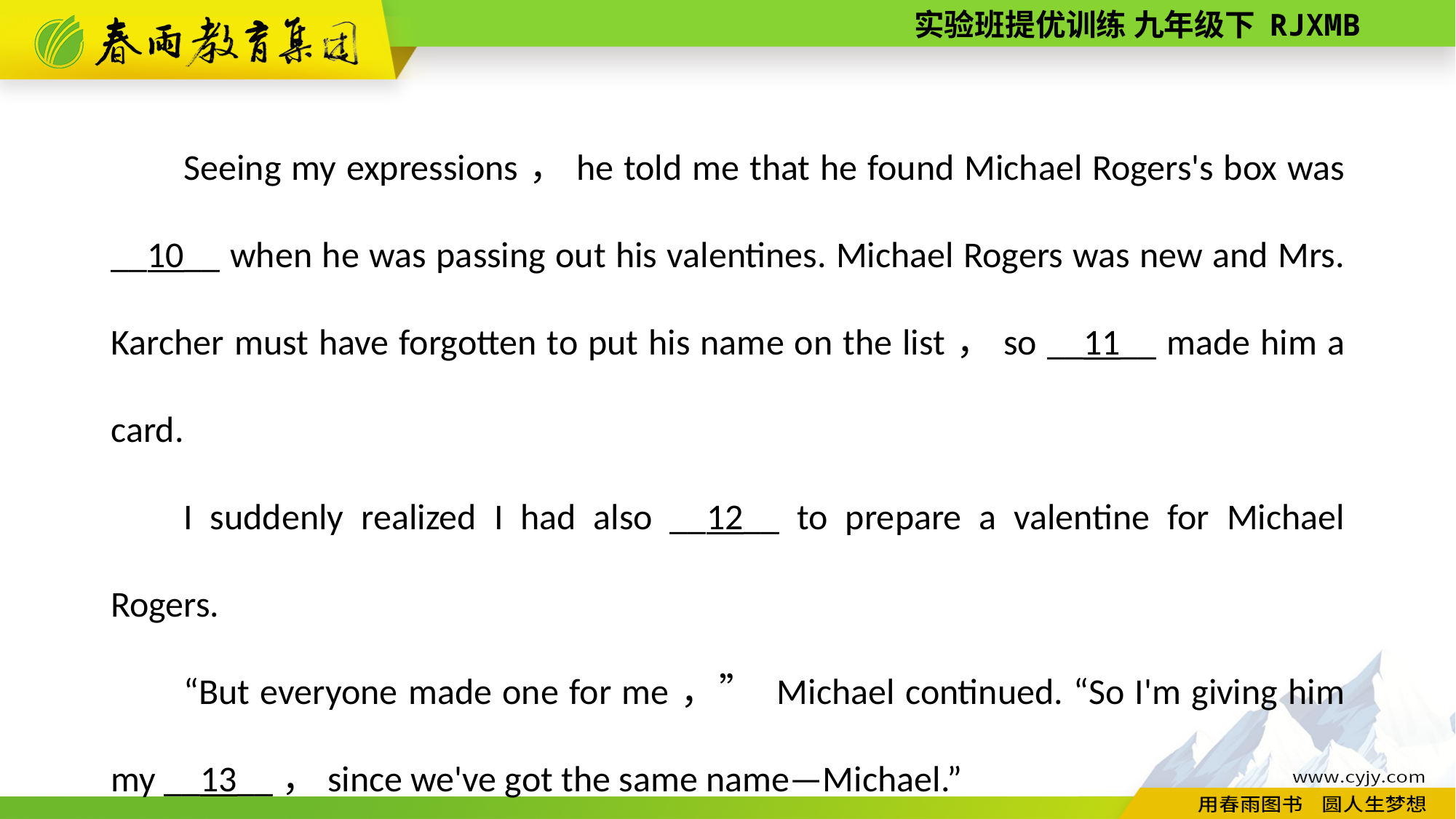

Seeing my expressions，he told me that he found Michael Rogers's box was __10__ when he was passing out his valentines. Michael Rogers was new and Mrs. Karcher must have forgotten to put his name on the list，so __11__ made him a card.
I suddenly realized I had also __12__ to prepare a valentine for Michael Rogers.
“But everyone made one for me，” Michael continued. “So I'm giving him my __13__，since we've got the same name—Michael.”